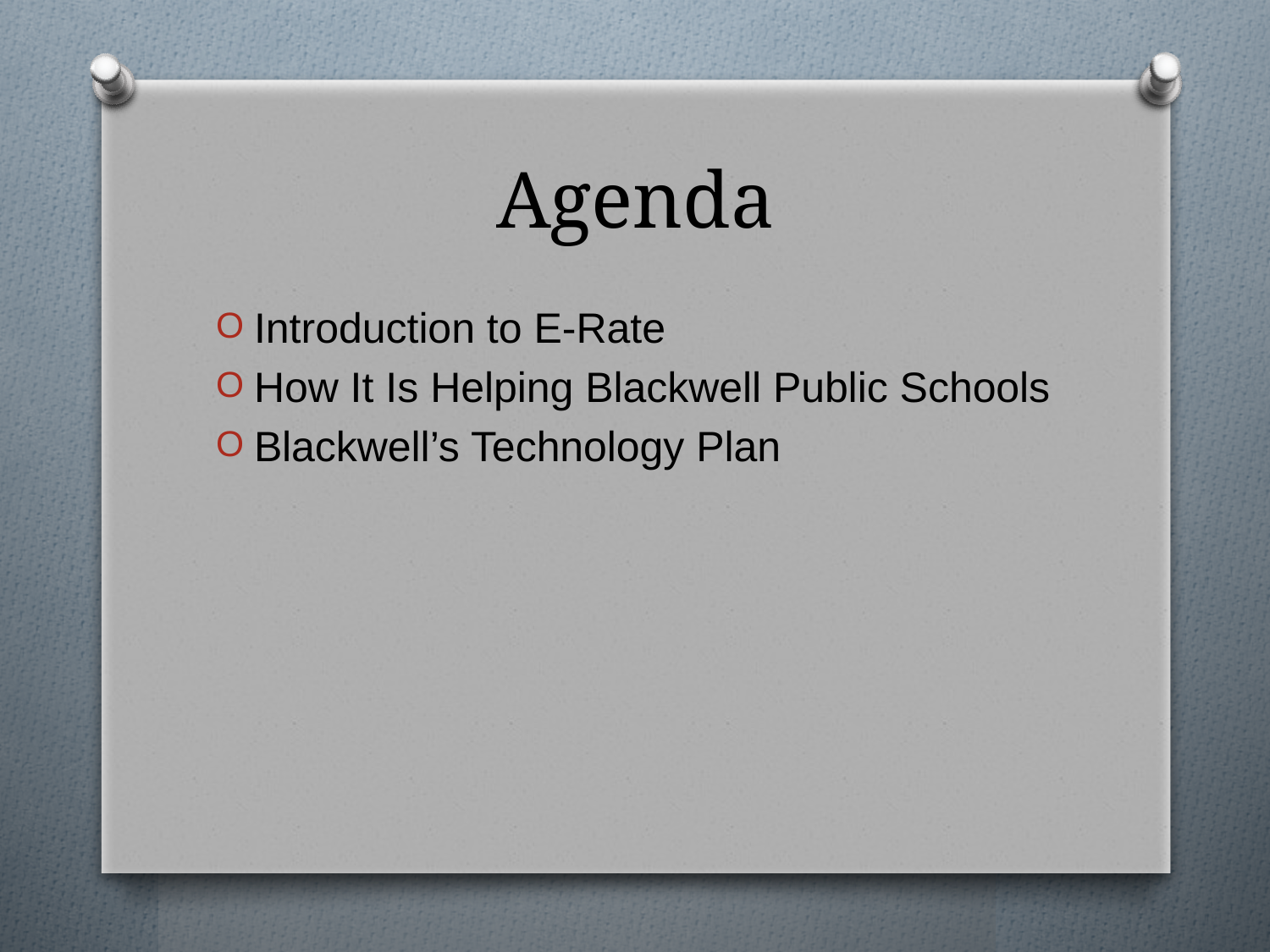

# Agenda
Introduction to E-Rate
How It Is Helping Blackwell Public Schools
Blackwell’s Technology Plan